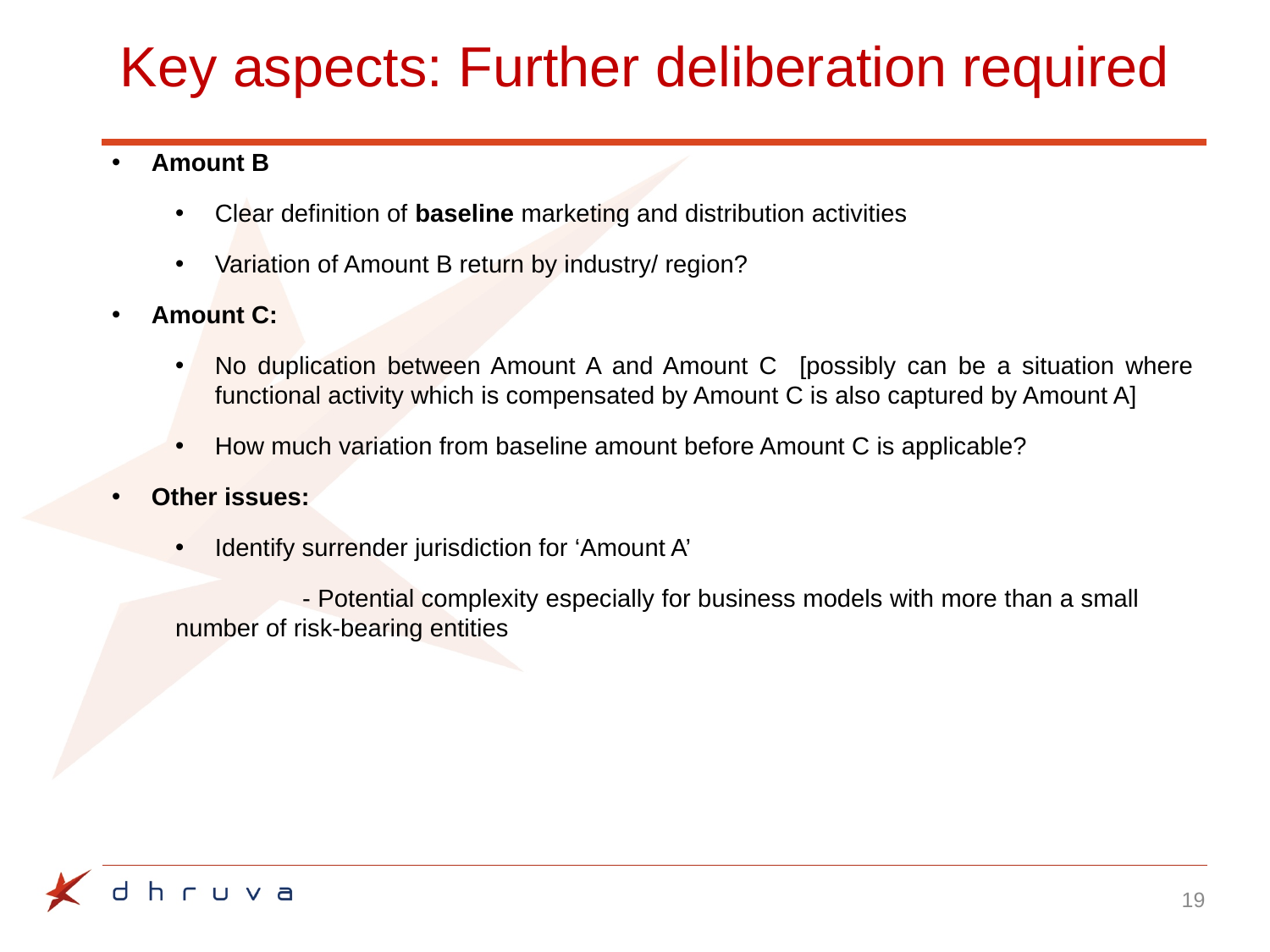

# Key aspects: Further deliberation required
Amount B
Clear definition of baseline marketing and distribution activities
Variation of Amount B return by industry/ region?
Amount C:
No duplication between Amount A and Amount C  [possibly can be a situation where functional activity which is compensated by Amount C is also captured by Amount A]
How much variation from baseline amount before Amount C is applicable?
Other issues:
Identify surrender jurisdiction for ‘Amount A’
	- Potential complexity especially for business models with more than a small 	number of risk-bearing entities
19